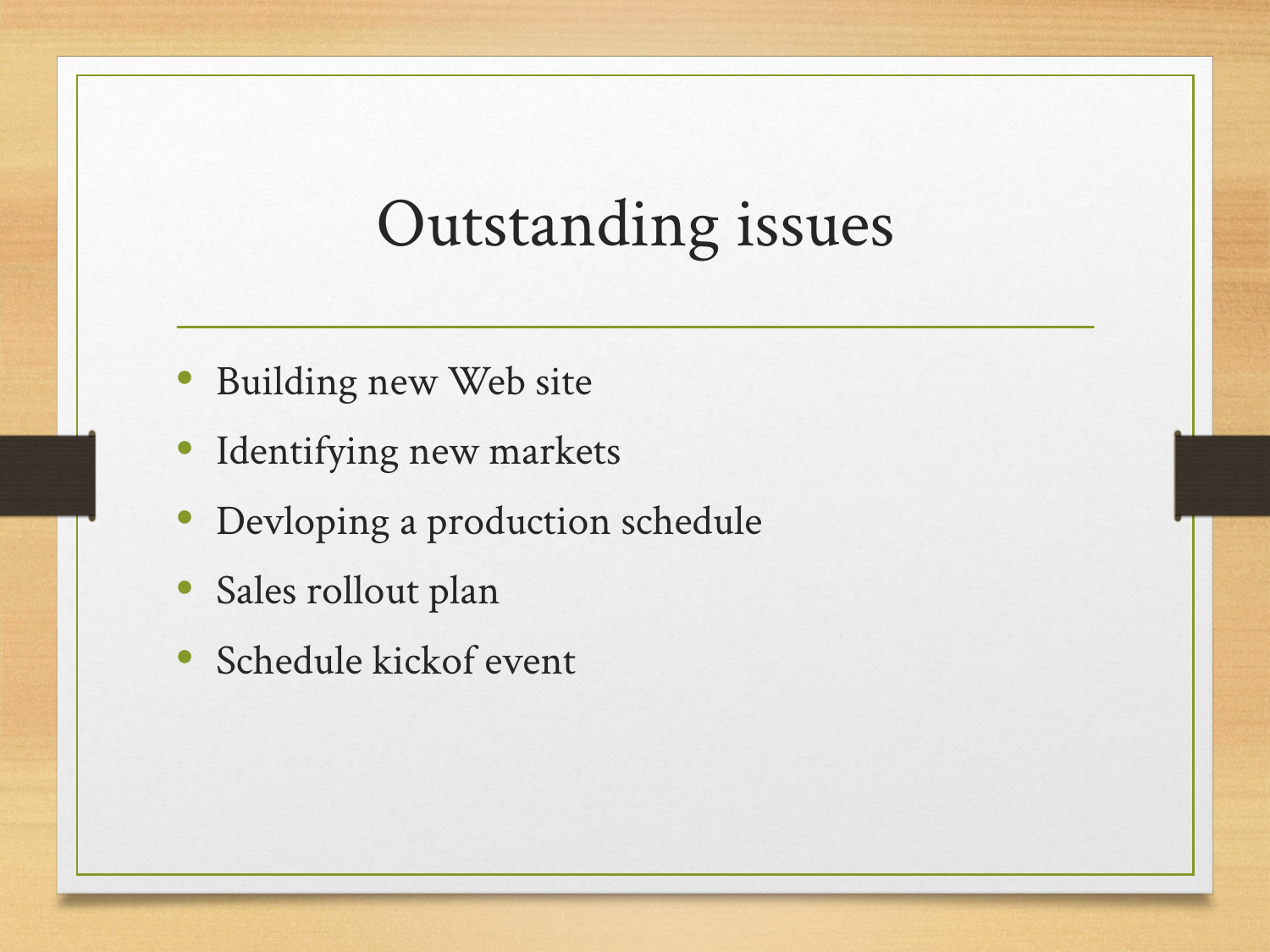

# Outstanding issues
Building new Web site
Identifying new markets
Devloping a production schedule
Sales rollout plan
Schedule kickof event